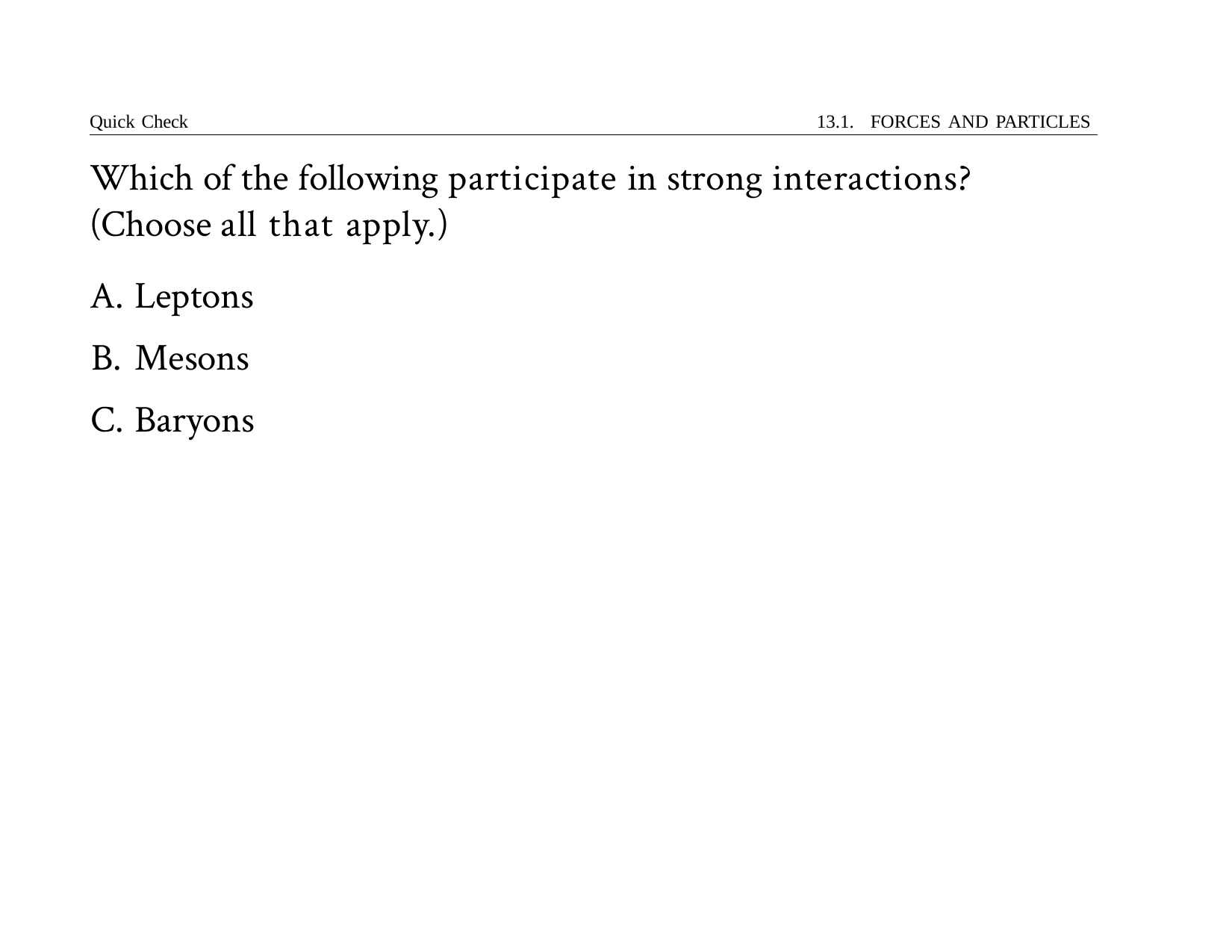

Quick Check	13.1.  FORCES AND PARTICLES

# Which of the following participate in strong interactions? (Choose all that apply.)
Leptons
Mesons
Baryons